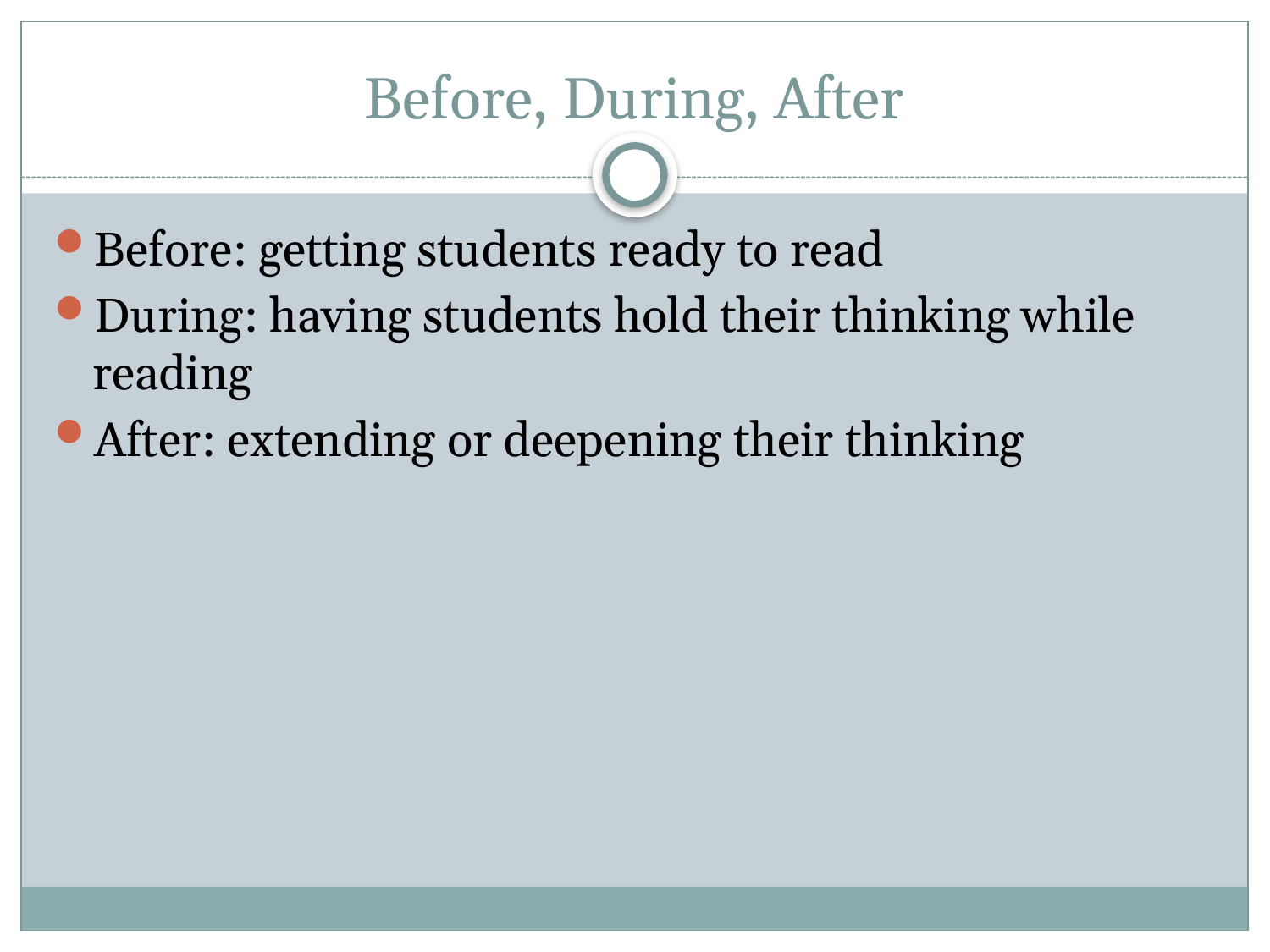

# Before, During, After
Before: getting students ready to read
During: having students hold their thinking while reading
After: extending or deepening their thinking